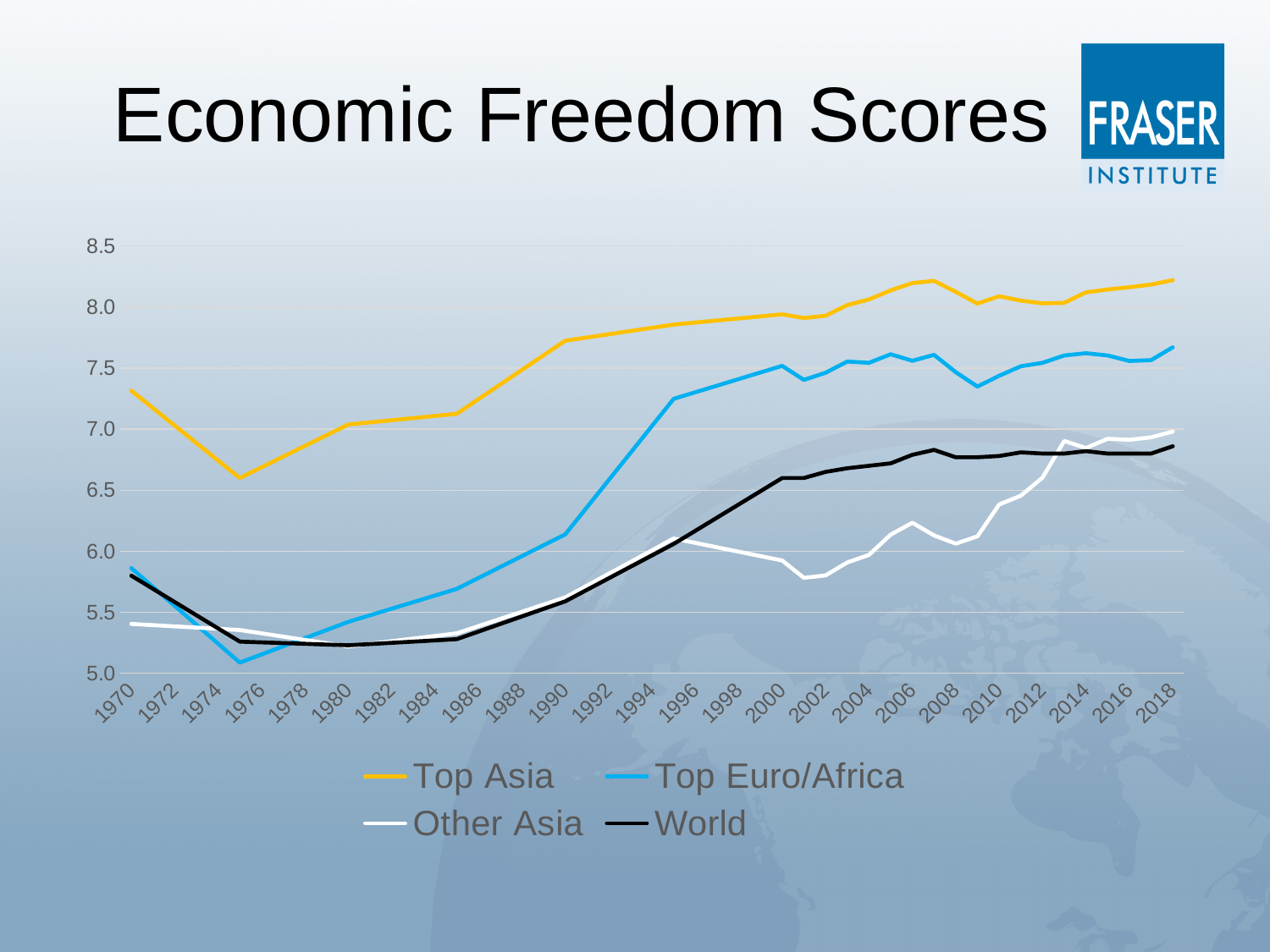

# Economic Freedom Scores

### Chart

| Category | Top Asia | Top Euro/Africa | Other Asia | World |
|---|---|---|---|---|
| 1970 | 7.3149999999999995 | 5.862 | 5.405 | 5.8 |
| 1971 | 7.172 | 5.7072666666666665 | 5.3950000000000005 | 5.692 |
| 1972 | 7.029 | 5.552533333333333 | 5.385000000000001 | 5.5840000000000005 |
| 1973 | 6.886 | 5.397799999999999 | 5.375000000000001 | 5.476000000000001 |
| 1974 | 6.743 | 5.243066666666666 | 5.365000000000001 | 5.368000000000001 |
| 1975 | 6.6 | 5.088333333333334 | 5.355 | 5.26 |
| 1976 | 6.6876 | 5.155 | 5.328 | 5.254 |
| 1977 | 6.7752 | 5.221666666666667 | 5.301 | 5.247999999999999 |
| 1978 | 6.8628 | 5.288333333333333 | 5.274 | 5.241999999999999 |
| 1979 | 6.9504 | 5.3549999999999995 | 5.247 | 5.235999999999999 |
| 1980 | 7.037999999999999 | 5.421666666666667 | 5.220000000000001 | 5.23 |
| 1981 | 7.055599999999999 | 5.475666666666667 | 5.241600000000001 | 5.24 |
| 1982 | 7.073199999999999 | 5.529666666666667 | 5.263200000000001 | 5.25 |
| 1983 | 7.090799999999999 | 5.583666666666668 | 5.2848000000000015 | 5.26 |
| 1984 | 7.108399999999999 | 5.637666666666668 | 5.306400000000002 | 5.27 |
| 1985 | 7.1259999999999994 | 5.691666666666666 | 5.328 | 5.28 |
| 1986 | 7.2456 | 5.781 | 5.3868 | 5.3420000000000005 |
| 1987 | 7.3652 | 5.870333333333333 | 5.4456 | 5.404000000000001 |
| 1988 | 7.4848 | 5.959666666666666 | 5.5043999999999995 | 5.466000000000001 |
| 1989 | 7.6044 | 6.0489999999999995 | 5.563199999999999 | 5.528000000000001 |
| 1990 | 7.723999999999999 | 6.1383333333333345 | 5.622 | 5.59 |
| 1991 | 7.750399999999999 | 6.360333333333334 | 5.7184 | 5.684 |
| 1992 | 7.776799999999999 | 6.582333333333334 | 5.8148 | 5.7780000000000005 |
| 1993 | 7.803199999999999 | 6.804333333333333 | 5.9112 | 5.872000000000001 |
| 1994 | 7.829599999999998 | 7.026333333333333 | 6.0076 | 5.966000000000001 |
| 1995 | 7.856 | 7.248333333333332 | 6.104 | 6.06 |
| 1996 | 7.8728 | 7.3023333333333325 | 6.068 | 6.167999999999999 |
| 1997 | 7.8896 | 7.356333333333333 | 6.031999999999999 | 6.275999999999999 |
| 1998 | 7.9064 | 7.410333333333333 | 5.995999999999999 | 6.383999999999999 |
| 1999 | 7.9232 | 7.464333333333333 | 5.959999999999998 | 6.491999999999998 |
| 2000 | 7.94 | 7.5183333333333335 | 5.9239999999999995 | 6.6 |
| 2001 | 7.910000000000001 | 7.403333333333333 | 5.782 | 6.6 |
| 2002 | 7.928 | 7.461666666666666 | 5.802 | 6.65 |
| 2003 | 8.016 | 7.553333333333334 | 5.9079999999999995 | 6.68 |
| 2004 | 8.062000000000001 | 7.543333333333334 | 5.970000000000001 | 6.7 |
| 2005 | 8.136 | 7.613333333333333 | 6.136 | 6.72 |
| 2006 | 8.196 | 7.56 | 6.234 | 6.79 |
| 2007 | 8.214 | 7.608333333333333 | 6.13 | 6.83 |
| 2008 | 8.124 | 7.466666666666666 | 6.061999999999999 | 6.77 |
| 2009 | 8.028 | 7.348333333333334 | 6.122 | 6.77 |
| 2010 | 8.088 | 7.4366666666666665 | 6.383333333333334 | 6.78 |
| 2011 | 8.052000000000001 | 7.515000000000001 | 6.455000000000001 | 6.81 |
| 2012 | 8.030000000000001 | 7.543333333333333 | 6.603333333333334 | 6.8 |
| 2013 | 8.034 | 7.603333333333333 | 6.903333333333333 | 6.8 |
| 2014 | 8.120000000000001 | 7.621666666666667 | 6.845714285714286 | 6.82 |
| 2015 | 8.144000000000002 | 7.603333333333334 | 6.921428571428572 | 6.8 |
| 2016 | 8.162 | 7.558333333333333 | 6.912857142857143 | 6.8 |
| 2017 | 8.184000000000001 | 7.565 | 6.932857142857143 | 6.8 |
| 2018 | 8.22 | 7.67 | 6.98 | 6.86 |